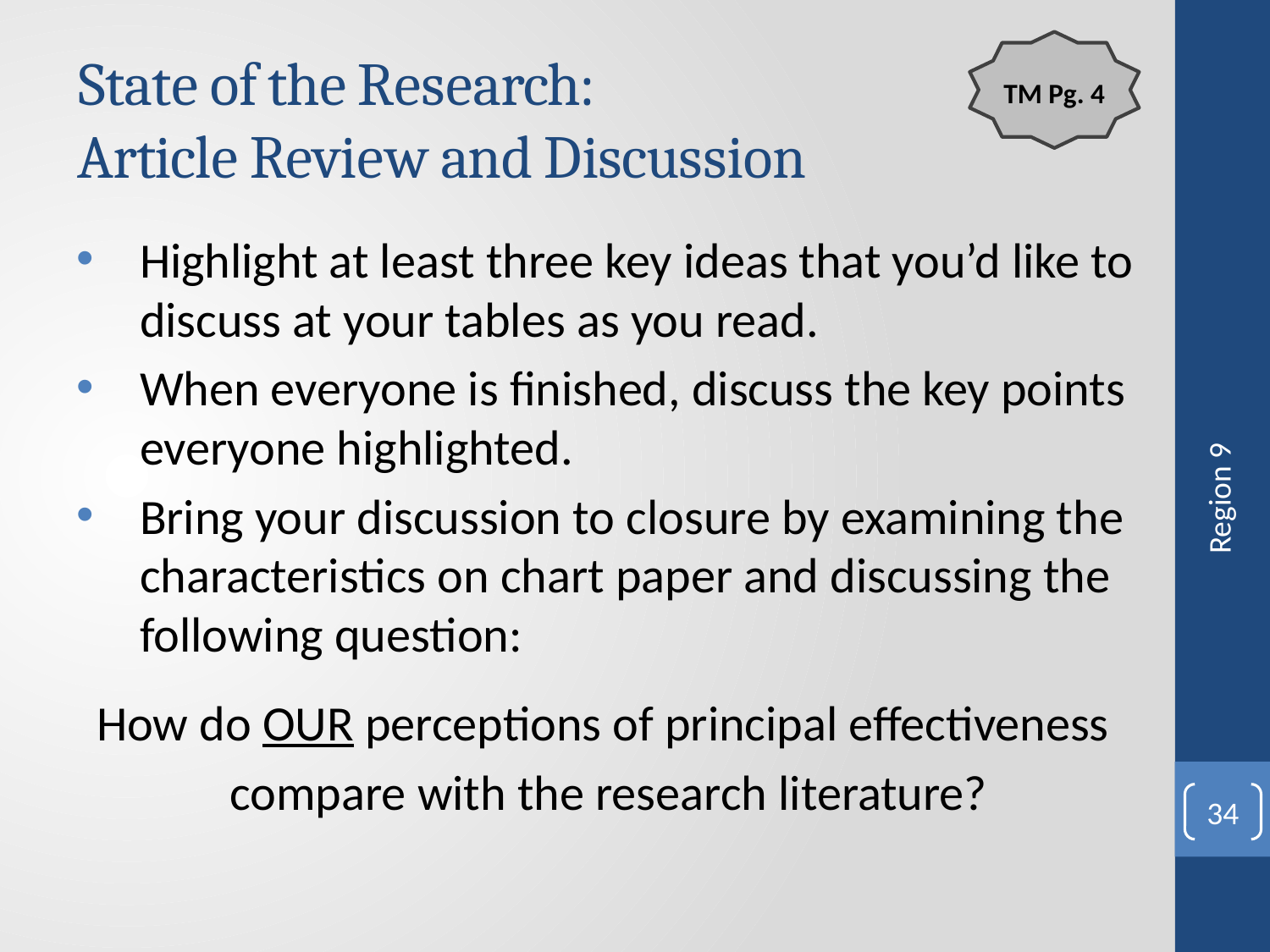

# State of the Research: Article Review and Discussion
TM Pg. 4
Highlight at least three key ideas that you’d like to discuss at your tables as you read.
When everyone is finished, discuss the key points everyone highlighted.
Bring your discussion to closure by examining the characteristics on chart paper and discussing the following question:

How do OUR perceptions of principal effectiveness
compare with the research literature?

Region 9
34